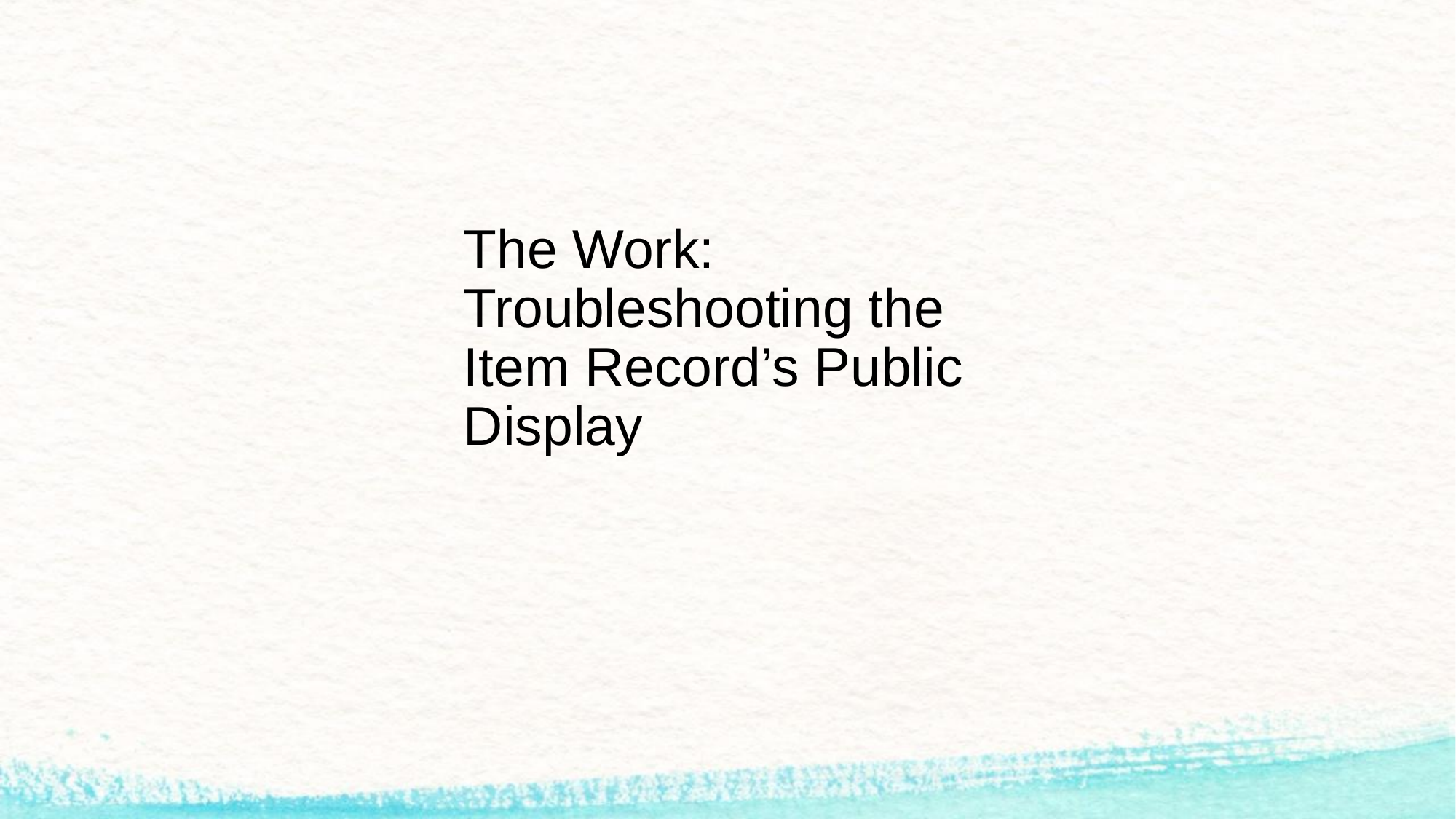

# The Work: Troubleshooting the Item Record’s Public Display